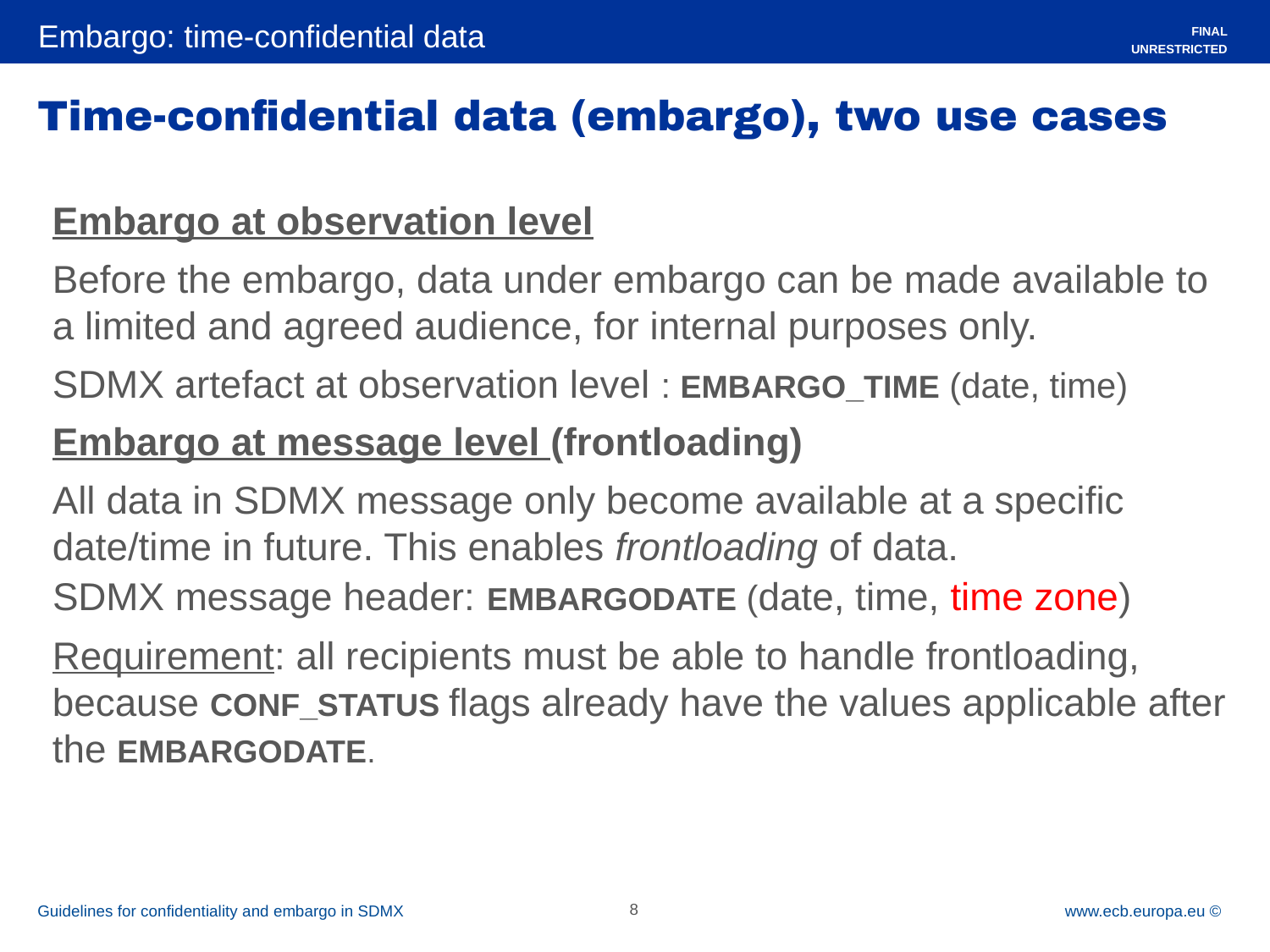

Embargo: time-confidential data

FINAL
UNRESTRICTED
# Time-confidential data (embargo), two use cases
Embargo at observation level
Before the embargo, data under embargo can be made available to a limited and agreed audience, for internal purposes only.
SDMX artefact at observation level : EMBARGO_TIME (date, time)
Embargo at message level (frontloading)
All data in SDMX message only become available at a specific date/time in future. This enables frontloading of data.
SDMX message header: EMBARGODATE (date, time, time zone)
Requirement: all recipients must be able to handle frontloading, because CONF_STATUS flags already have the values applicable after the EMBARGODATE.

Guidelines for confidentiality and embargo in SDMX
8